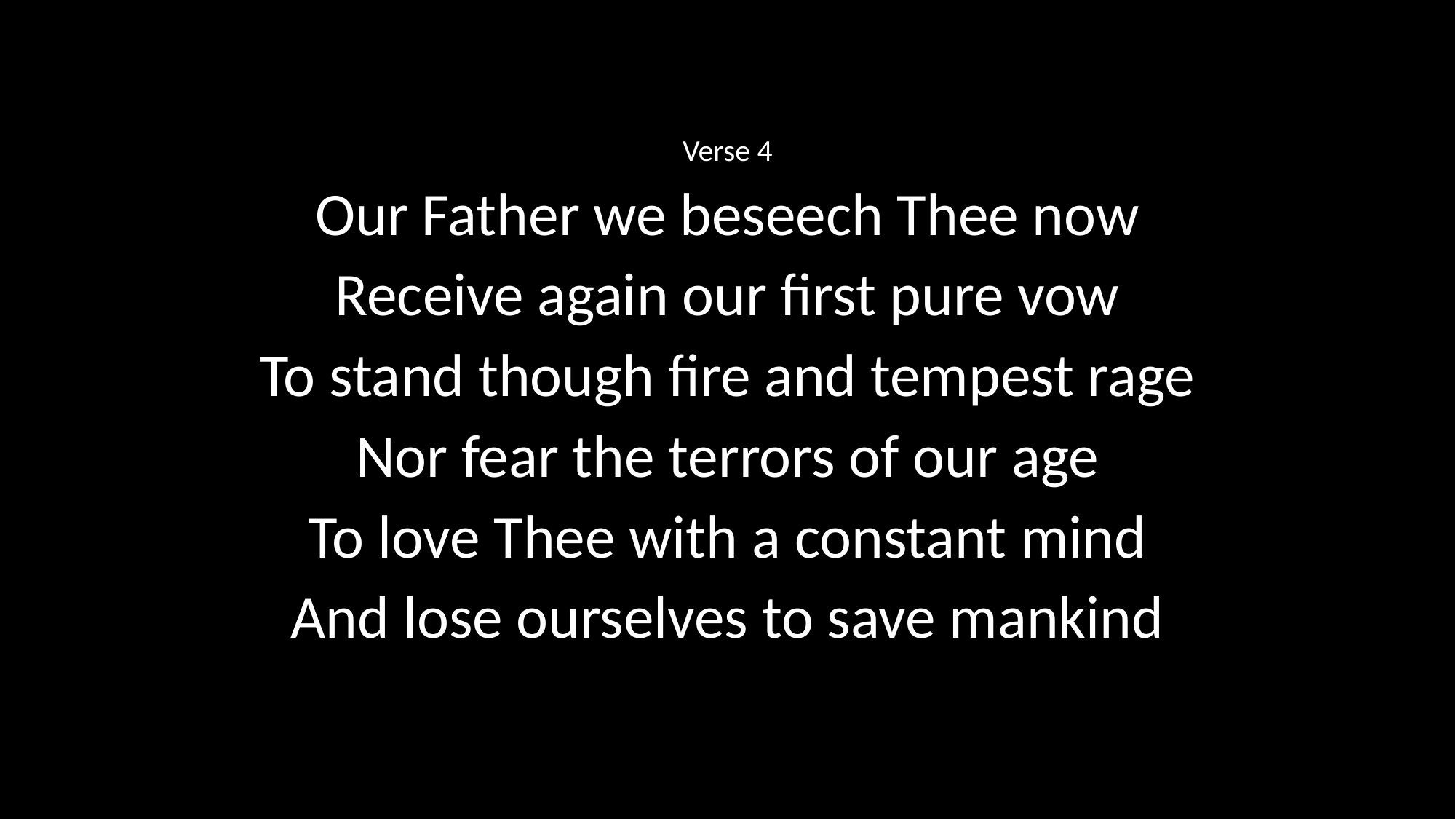

Verse 4
Our Father we beseech Thee now
Receive again our first pure vow
To stand though fire and tempest rage
Nor fear the terrors of our age
To love Thee with a constant mind
And lose ourselves to save mankind